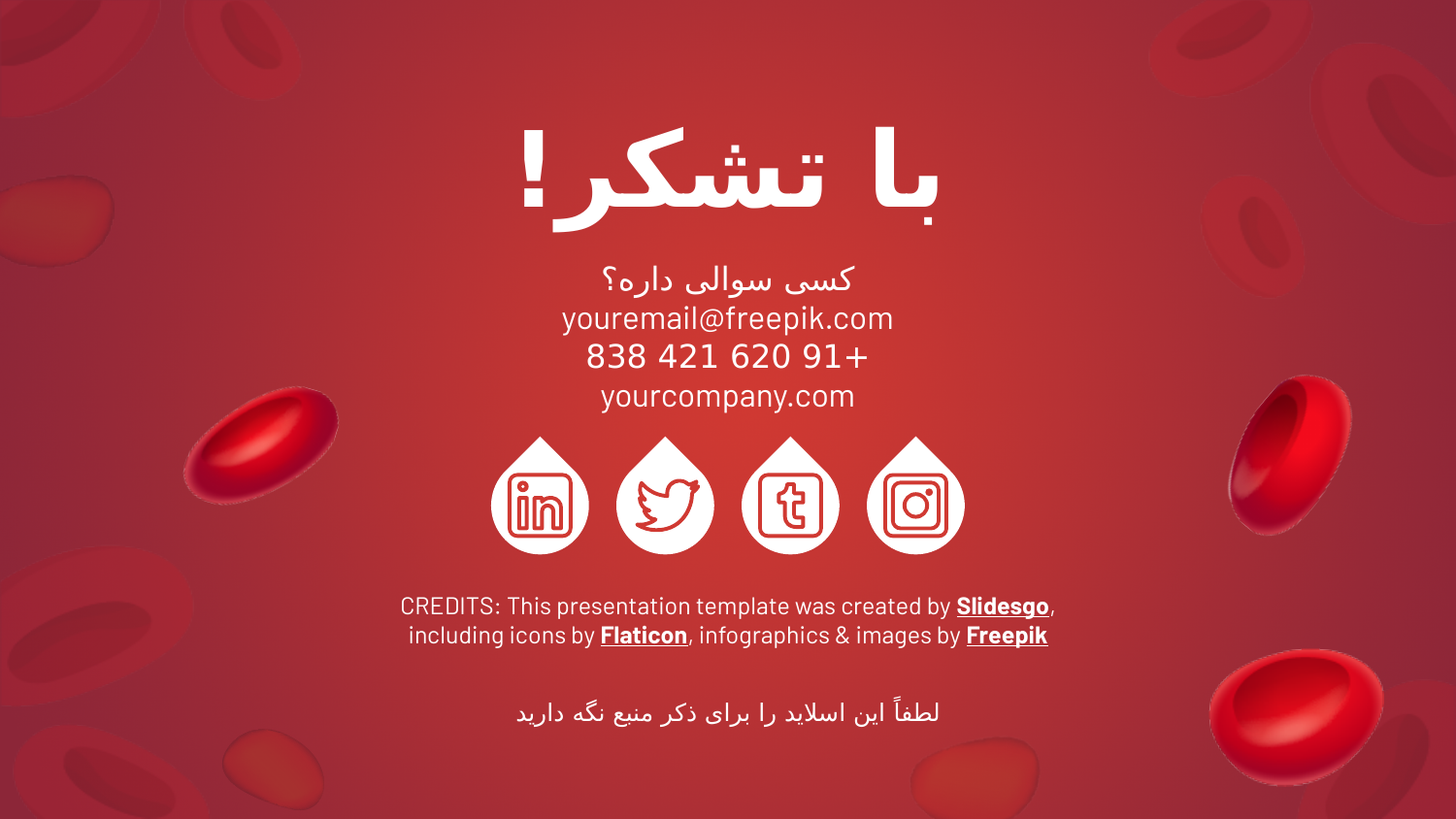

# با تشکر!
کسی سوالی داره؟
youremail@freepik.com
+91 620 421 838
yourcompany.com

لطفاً این اسلاید را برای ذکر منبع نگه دارید